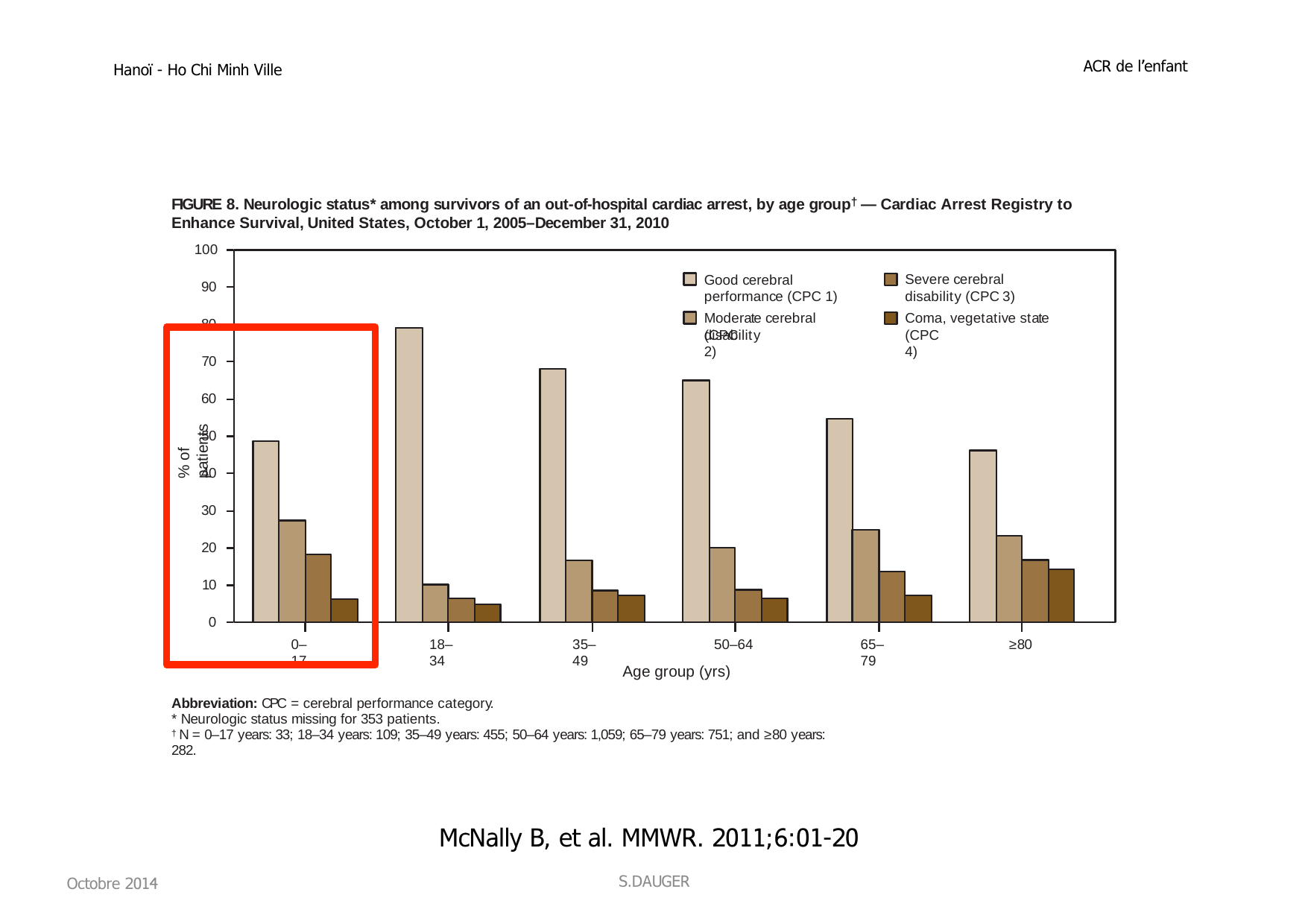

ACR de l’enfant
Hanoï - Ho Chi Minh Ville
FIGURE 8. Neurologic status* among survivors of an out-of-hospital cardiac arrest, by age group† — Cardiac Arrest Registry to Enhance Survival, United States, October 1, 2005–December 31, 2010

100

Severe cerebral disability (CPC 3)
Coma, vegetative state
Good cerebral performance (CPC 1)
Moderate cerebral disability

90

80

(CPC 4)
(CPC 2)

70

60

50

40

30

20

10

0

% of patients

0–17
18–34
35–49
50–64

Age group (yrs)
65–79
≥80
Abbreviation: CPC = cerebral performance category.
* Neurologic status missing for 353 patients.
† N = 0–17 years: 33; 18–34 years: 109; 35–49 years: 455; 50–64 years: 1,059; 65–79 years: 751; and ≥80 years: 282.
McNally B, et al. MMWR. 2011;6:01-20
Octobre 2014
S.DAUGER